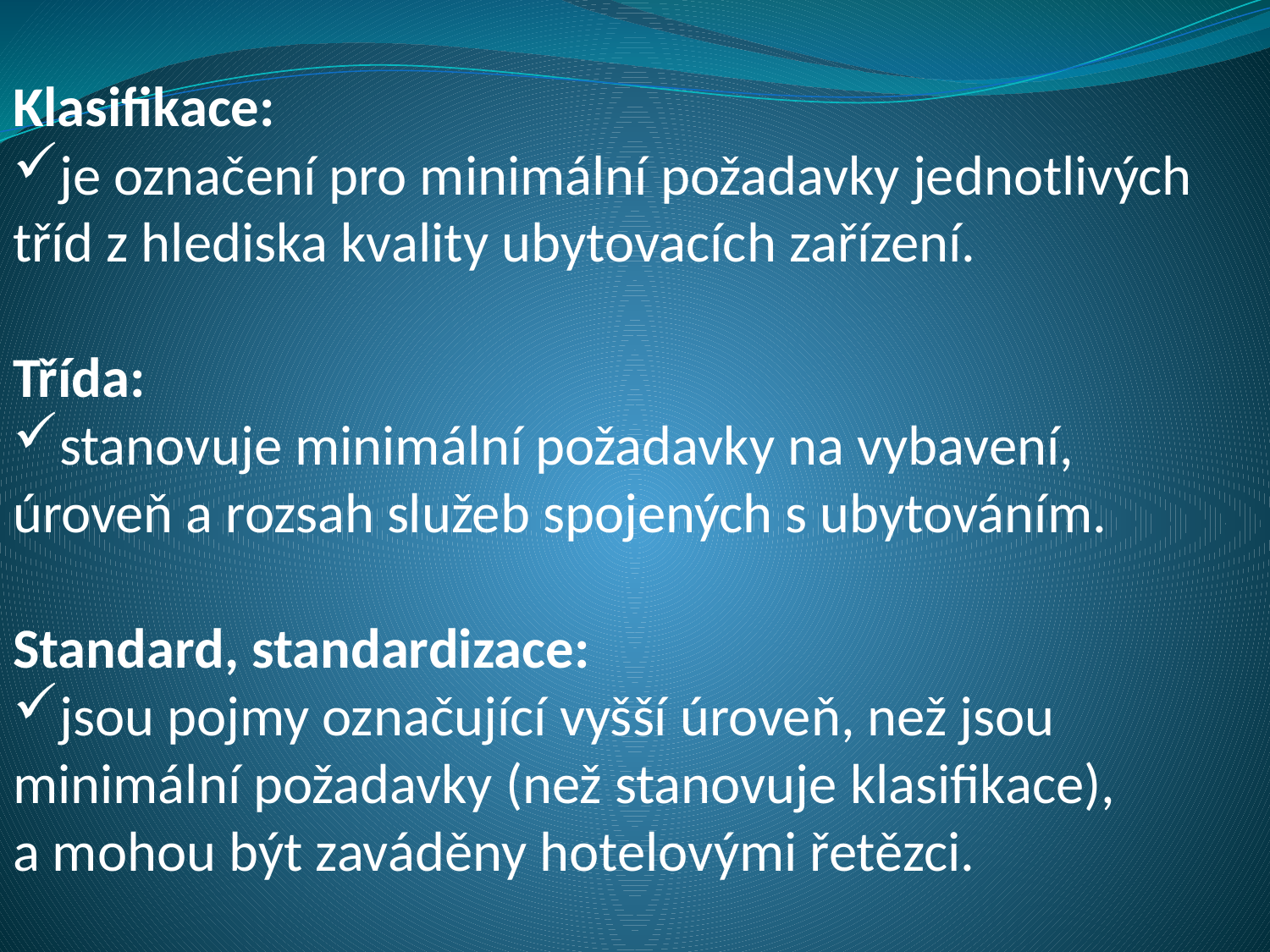

Klasifikace:
je označení pro minimální požadavky jednotlivých tříd z hlediska kvality ubytovacích zařízení.

Třída:
stanovuje minimální požadavky na vybavení, úroveň a rozsah služeb spojených s ubytováním.

Standard, standardizace:
jsou pojmy označující vyšší úroveň, než jsou minimální požadavky (než stanovuje klasifikace),
a mohou být zaváděny hotelovými řetězci.